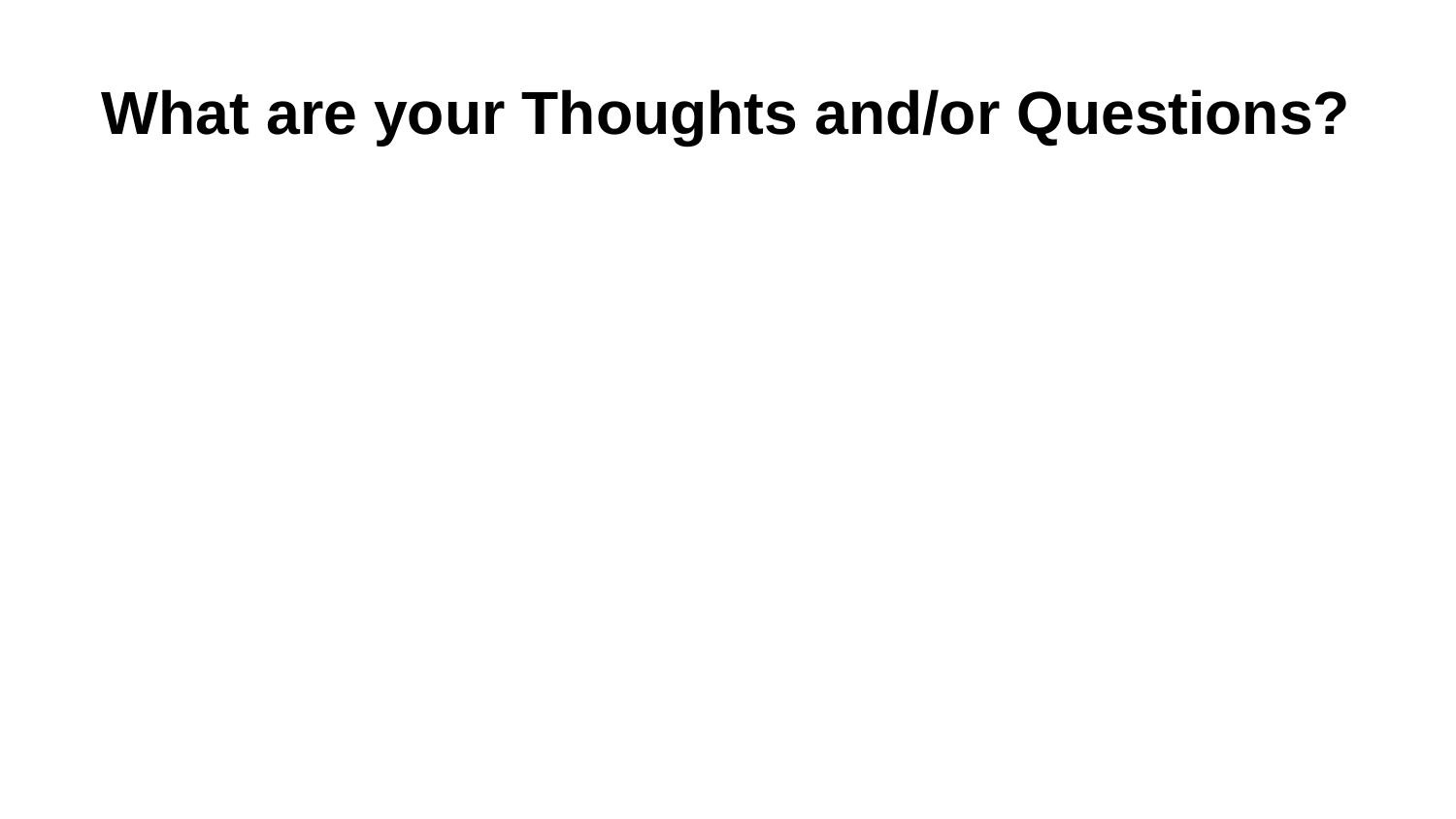

# What are your Thoughts and/or Questions?